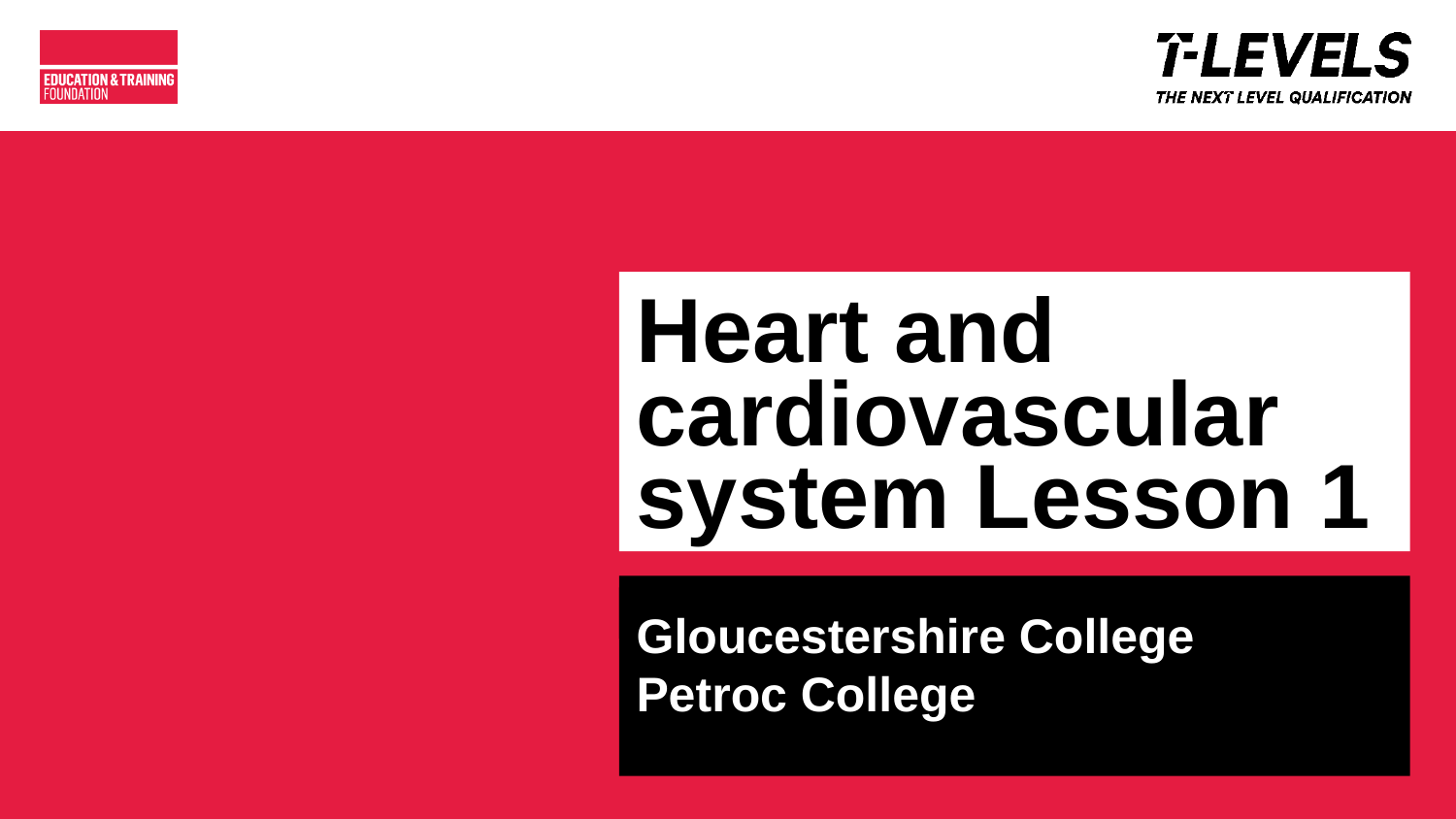

# Heart and cardiovascular system Lesson 1
Gloucestershire College
Petroc College